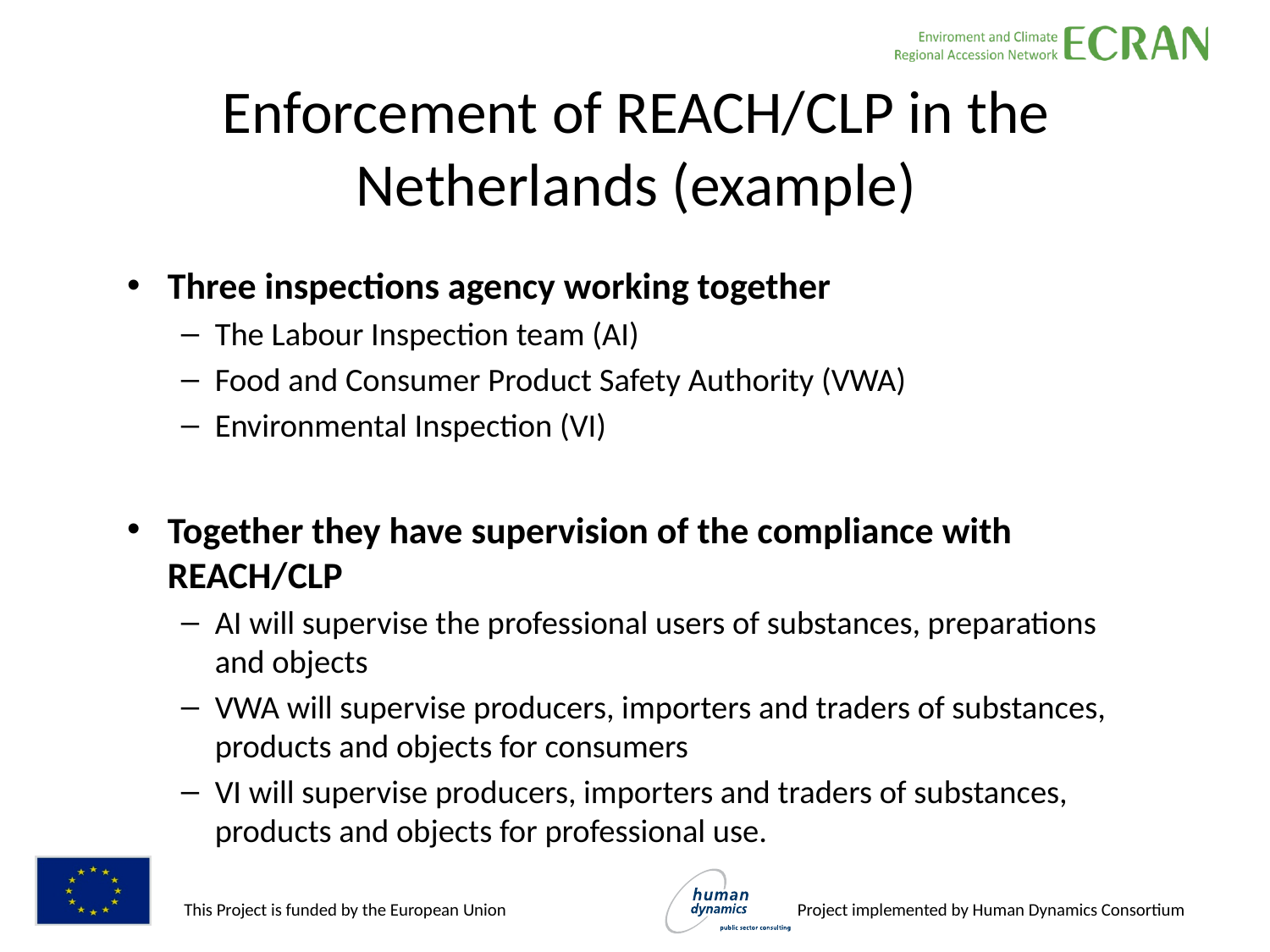

# Enforcement of REACH/CLP in the Netherlands (example)
Three inspections agency working together
The Labour Inspection team (AI)
Food and Consumer Product Safety Authority (VWA)
Environmental Inspection (VI)

Together they have supervision of the compliance with REACH/CLP
AI will supervise the professional users of substances, preparations and objects
VWA will supervise producers, importers and traders of substances, products and objects for consumers
VI will supervise producers, importers and traders of substances, products and objects for professional use.